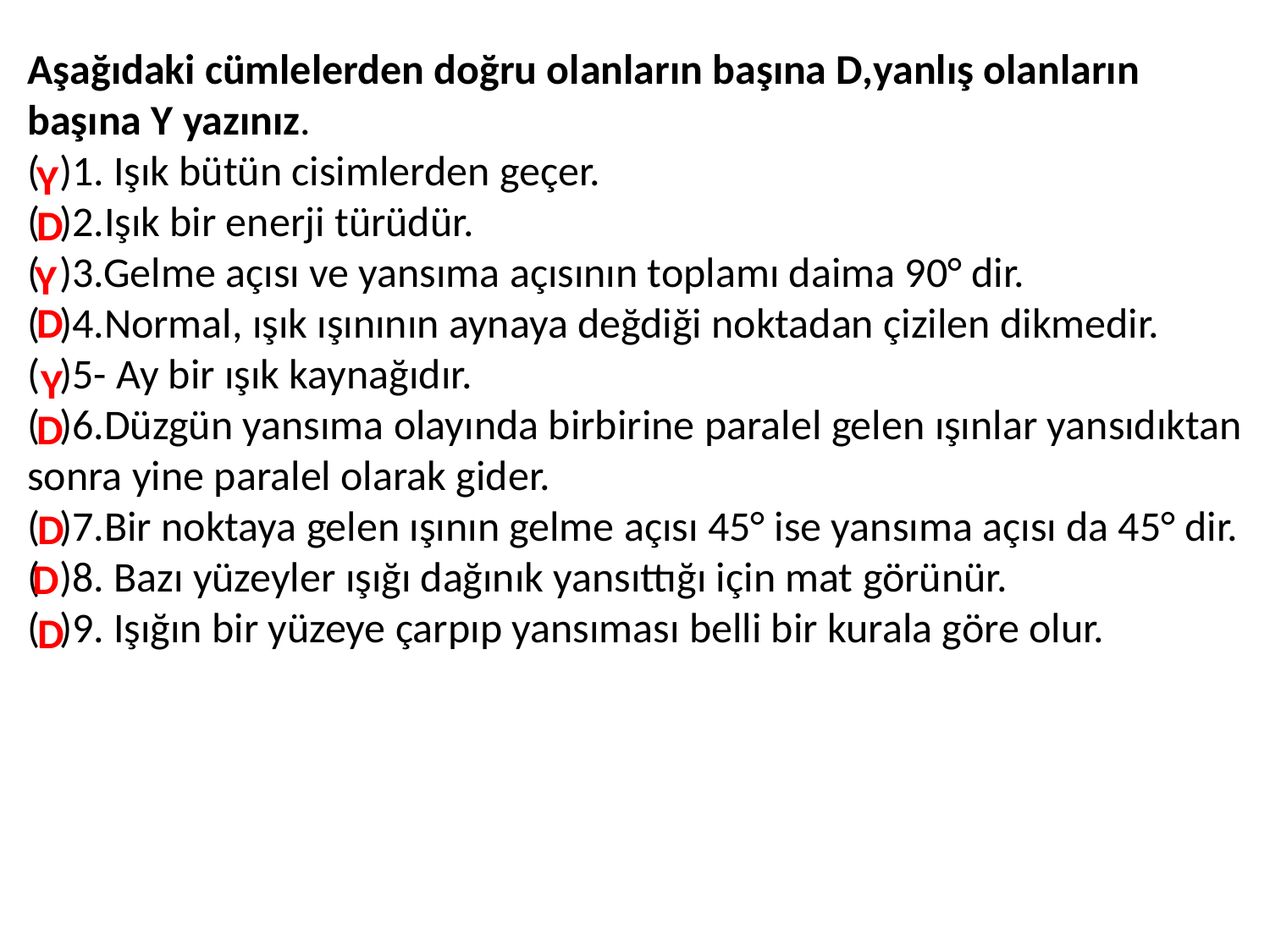

Aşağıdaki cümlelerden doğru olanların başına D,yanlış olanların başına Y yazınız.
(  )1. Işık bütün cisimlerden geçer.
(  )2.Işık bir enerji türüdür.
(  )3.Gelme açısı ve yansıma açısının toplamı daima 90° dir.
(  )4.Normal, ışık ışınının aynaya değdiği noktadan çizilen dikmedir.
(  )5- Ay bir ışık kaynağıdır.
(  )6.Düzgün yansıma olayında birbirine paralel gelen ışınlar yansıdıktan sonra yine paralel olarak gider.
(  )7.Bir noktaya gelen ışının gelme açısı 45° ise yansıma açısı da 45° dir.
(  )8. Bazı yüzeyler ışığı dağınık yansıttığı için mat görünür.
(  )9. Işığın bir yüzeye çarpıp yansıması belli bir kurala göre olur.
Y
D
Y
D
Y
D
D
D
D